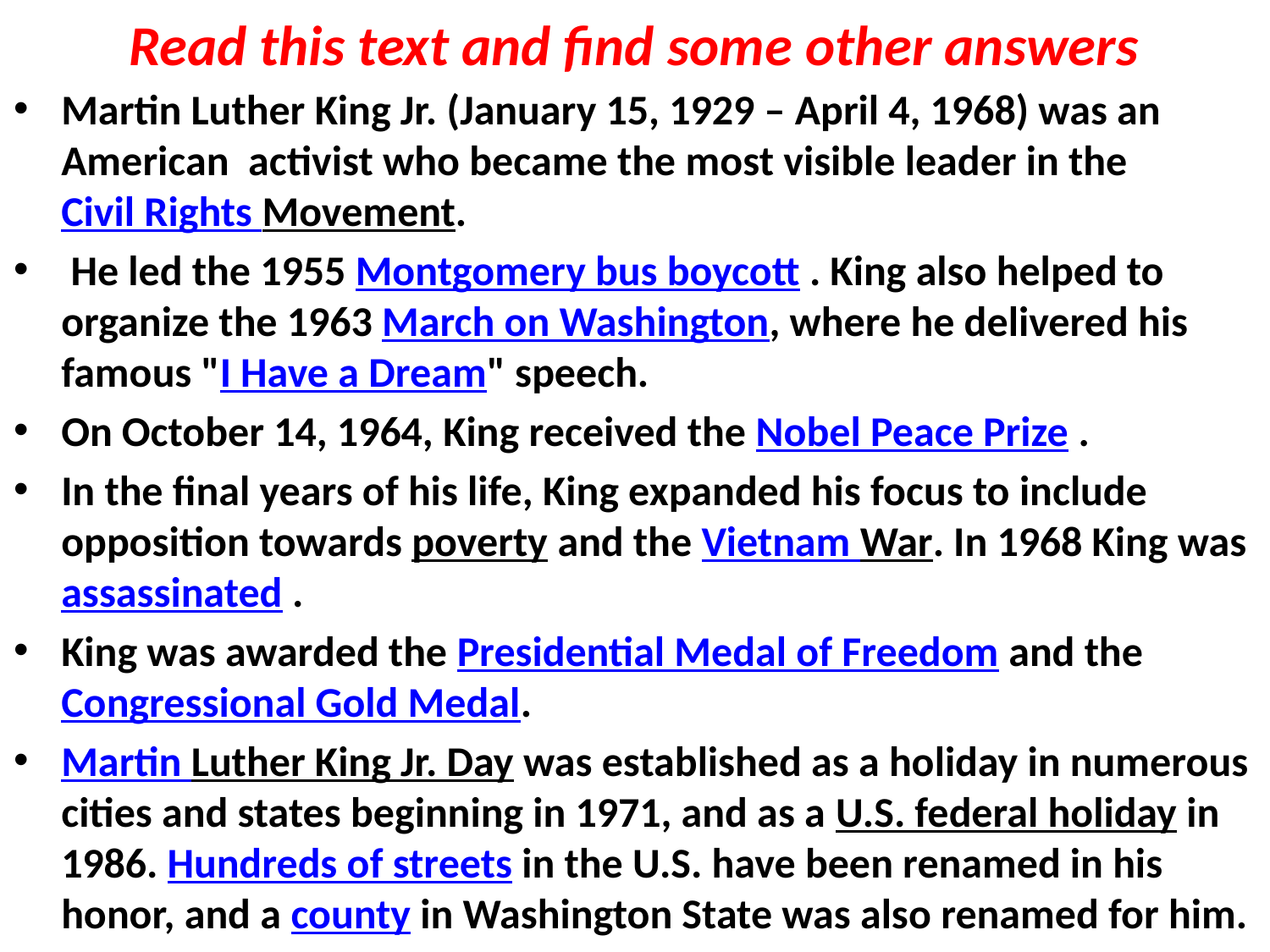

# Read this text and find some other answers
Martin Luther King Jr. (January 15, 1929 – April 4, 1968) was an American  activist who became the most visible leader in the Civil Rights Movement.
 He led the 1955 Montgomery bus boycott . King also helped to organize the 1963 March on Washington, where he delivered his famous "I Have a Dream" speech.
On October 14, 1964, King received the Nobel Peace Prize .
In the final years of his life, King expanded his focus to include opposition towards poverty and the Vietnam War. In 1968 King was assassinated .
King was awarded the Presidential Medal of Freedom and the Congressional Gold Medal.
Martin Luther King Jr. Day was established as a holiday in numerous cities and states beginning in 1971, and as a U.S. federal holiday in 1986. Hundreds of streets in the U.S. have been renamed in his honor, and a county in Washington State was also renamed for him.